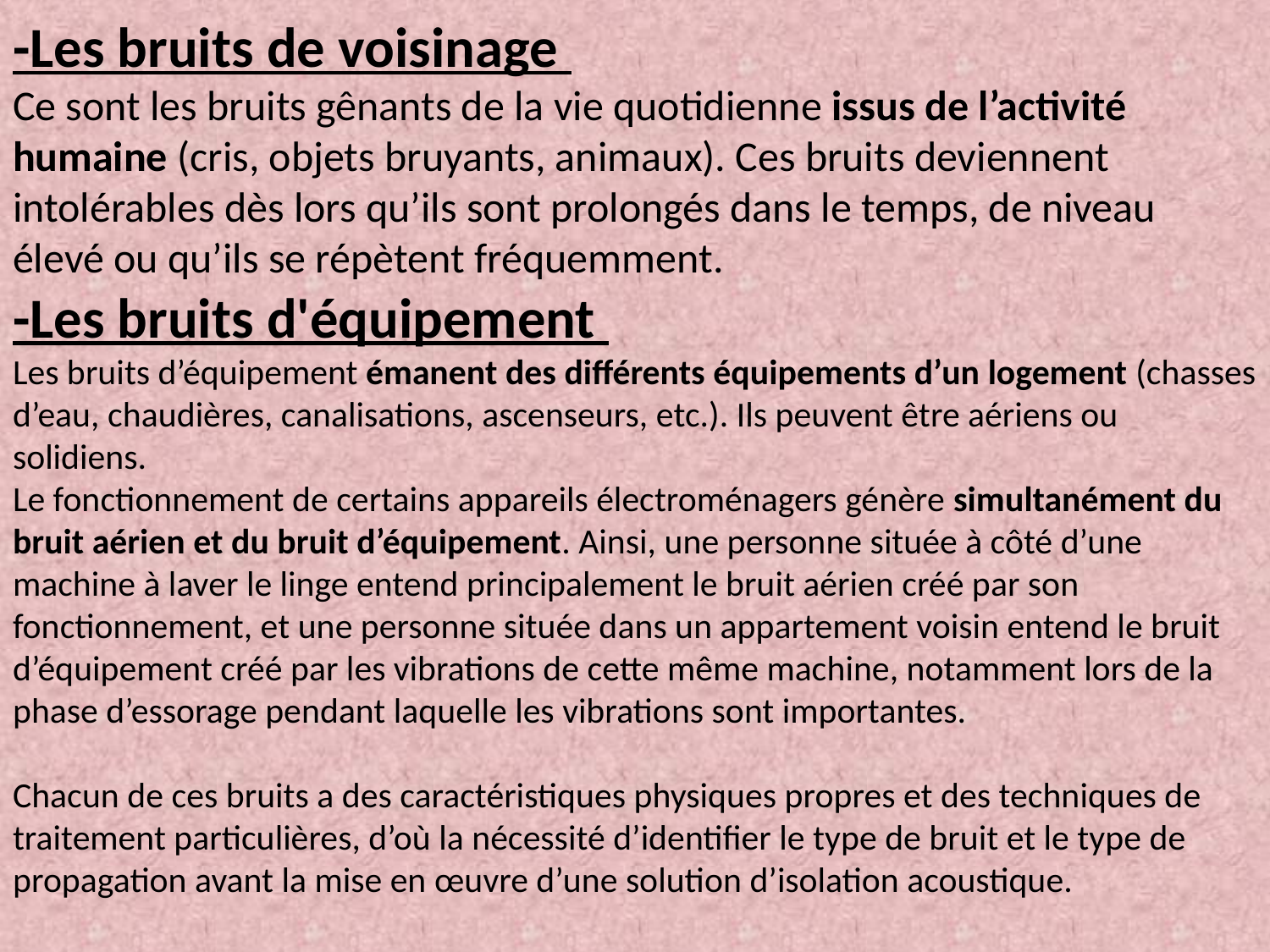

-Les bruits de voisinage
Ce sont les bruits gênants de la vie quotidienne issus de l’activité humaine (cris, objets bruyants, animaux). Ces bruits deviennent intolérables dès lors qu’ils sont prolongés dans le temps, de niveau élevé ou qu’ils se répètent fréquemment.
-Les bruits d'équipement
Les bruits d’équipement émanent des différents équipements d’un logement (chasses d’eau, chaudières, canalisations, ascenseurs, etc.). Ils peuvent être aériens ou solidiens.
Le fonctionnement de certains appareils électroménagers génère simultanément du bruit aérien et du bruit d’équipement. Ainsi, une personne située à côté d’une machine à laver le linge entend principalement le bruit aérien créé par son fonctionnement, et une personne située dans un appartement voisin entend le bruit d’équipement créé par les vibrations de cette même machine, notamment lors de la phase d’essorage pendant laquelle les vibrations sont importantes.
Chacun de ces bruits a des caractéristiques physiques propres et des techniques de traitement particulières, d’où la nécessité d’identifier le type de bruit et le type de propagation avant la mise en œuvre d’une solution d’isolation acoustique.